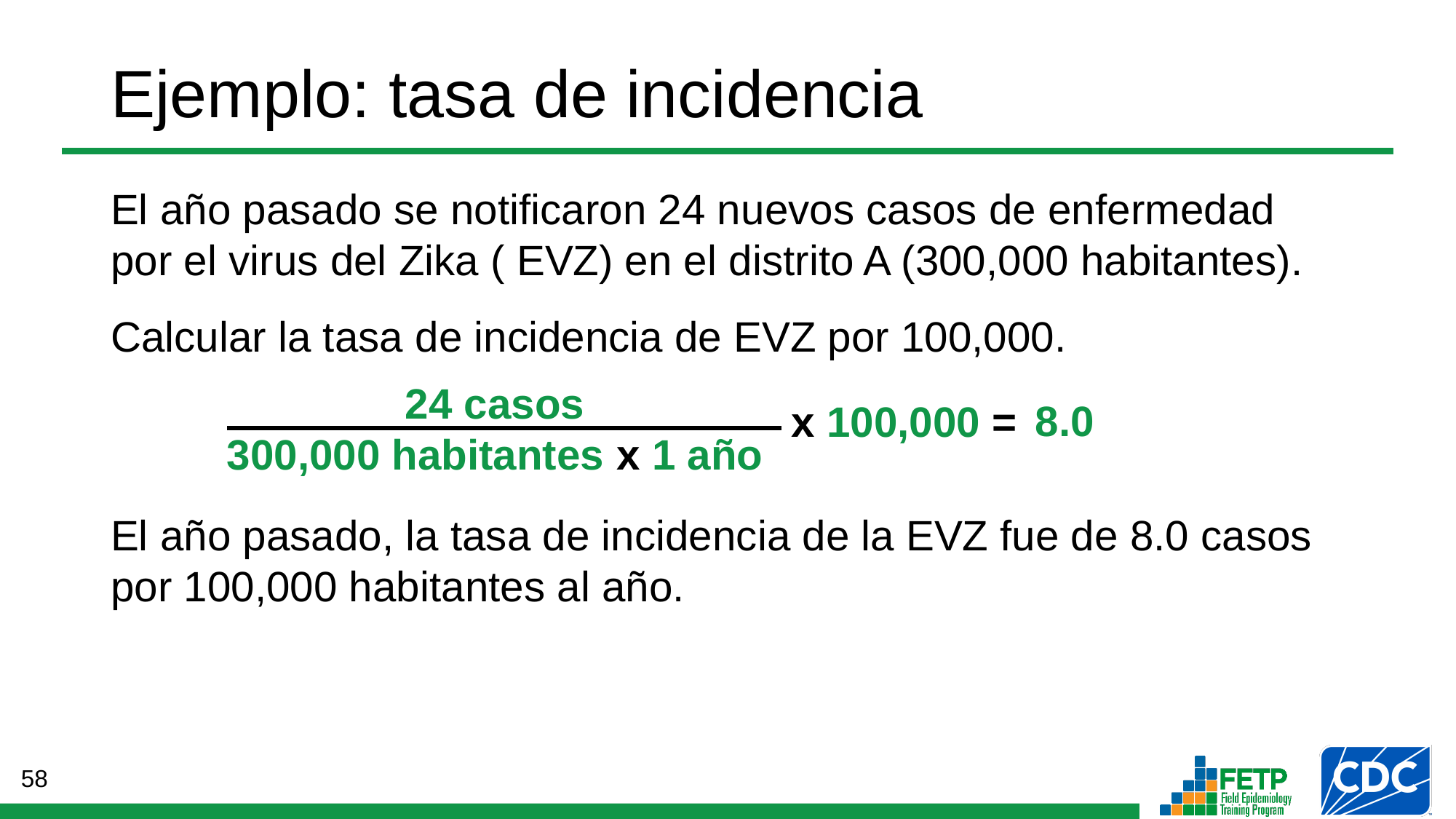

# Ejemplo: tasa de incidencia
El año pasado se notificaron 24 nuevos casos de enfermedad por el virus del Zika ( EVZ) en el distrito A (300,000 habitantes).
Calcular la tasa de incidencia de EVZ por 100,000.

El año pasado, la tasa de incidencia de la EVZ fue de 8.0 casos por 100,000 habitantes al año.

24 casos
300,000 habitantes x 1 año
x 100,000 =
8.0